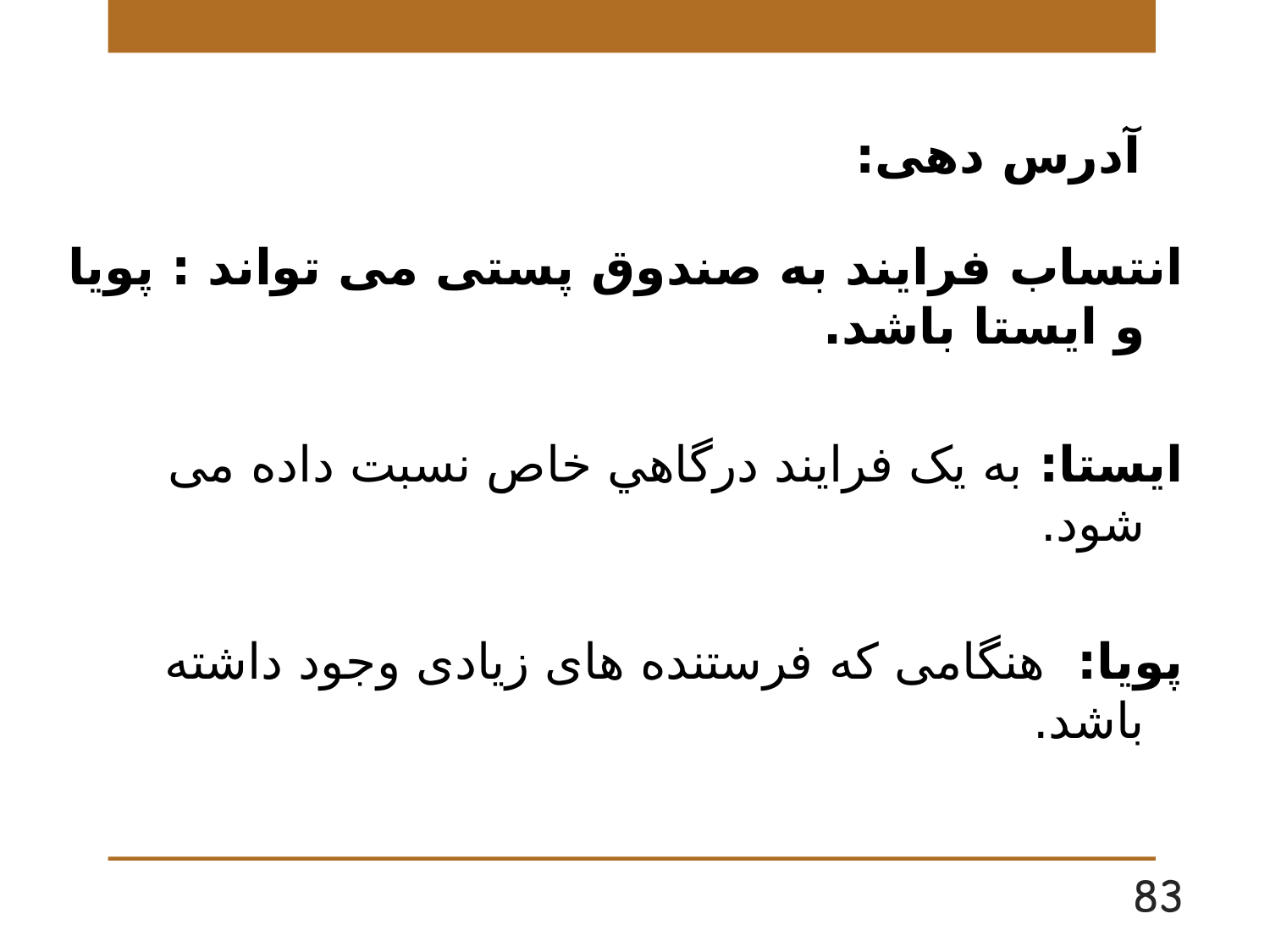

# آدرس دهی:
انتساب فرايند به صندوق پستی می تواند : پویا و ایستا باشد.

ایستا: به یک فرایند درگاهي خاص نسبت داده می شود.

پویا:  هنگامی که فرستنده های زیادی وجود داشته باشد.
83